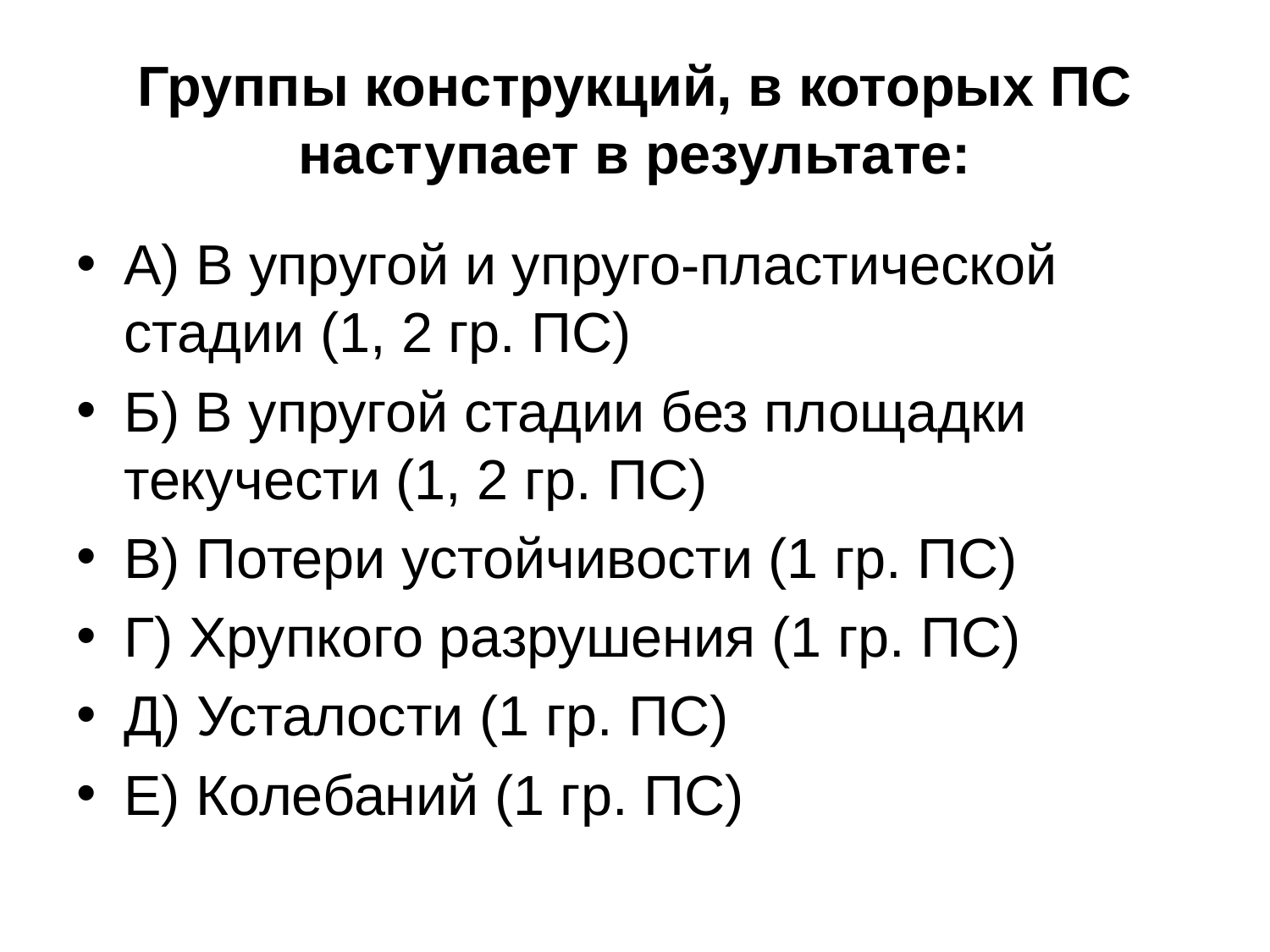

Группы конструкций, в которых ПС наступает в результате:
А) В упругой и упруго-пластической стадии (1, 2 гр. ПС)
Б) В упругой стадии без площадки текучести (1, 2 гр. ПС)
В) Потери устойчивости (1 гр. ПС)
Г) Хрупкого разрушения (1 гр. ПС)
Д) Усталости (1 гр. ПС)
Е) Колебаний (1 гр. ПС)